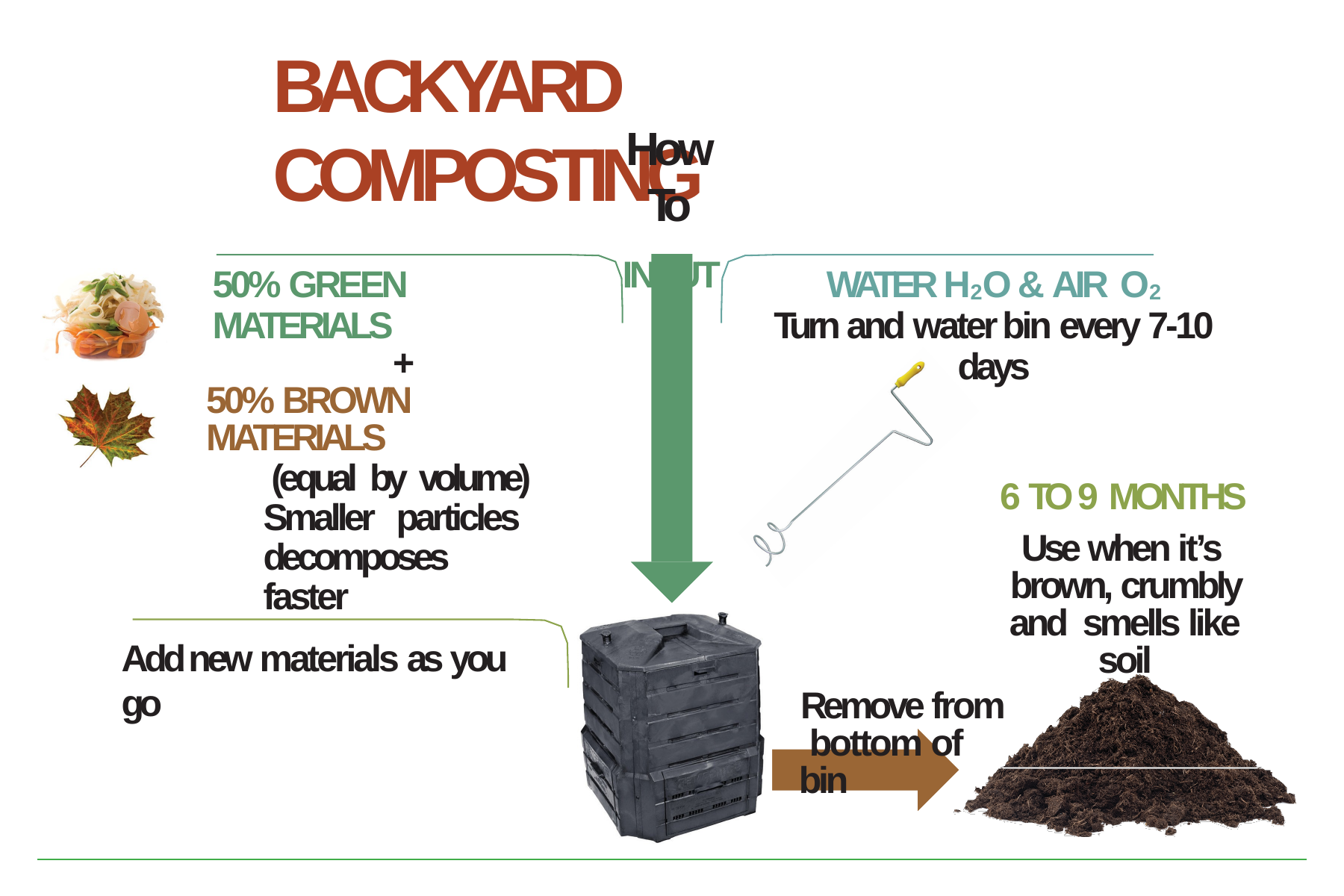

# BACKYARD COMPOSTING
How To
INPUT

50% GREEN MATERIALS
+
50% BROWN MATERIALS
(equal by volume)  Smaller particles  decomposes faster
WATER H2O & AIR O2
Turn and water bin every 7-10 days

6 TO 9 MONTHS
Use when it’s  brown, crumbly and  smells like soil
Remove from  bottom of bin

Add new materials as you go